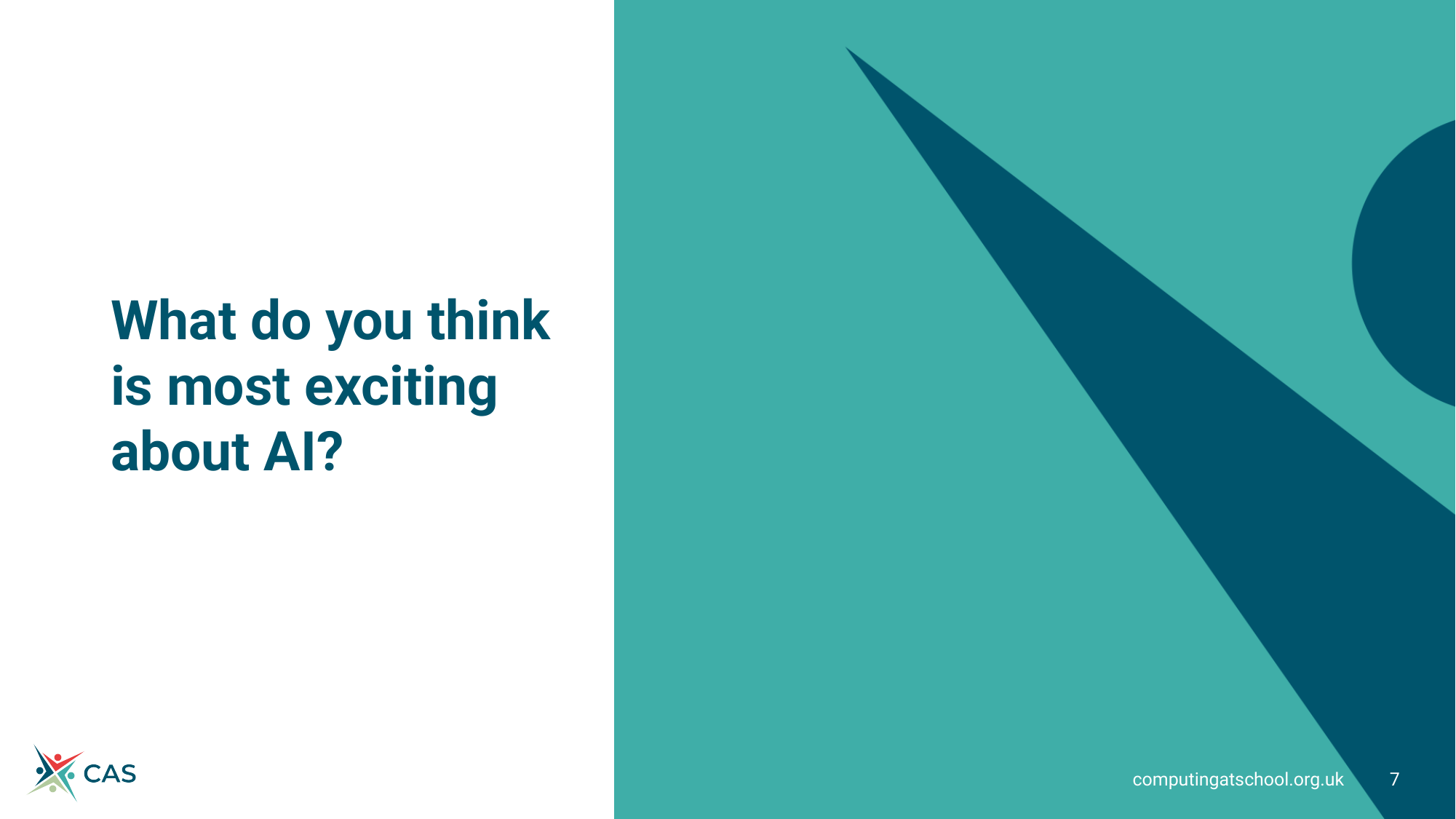

# What do you think is most exciting about AI?
computingatschool.org.uk
7